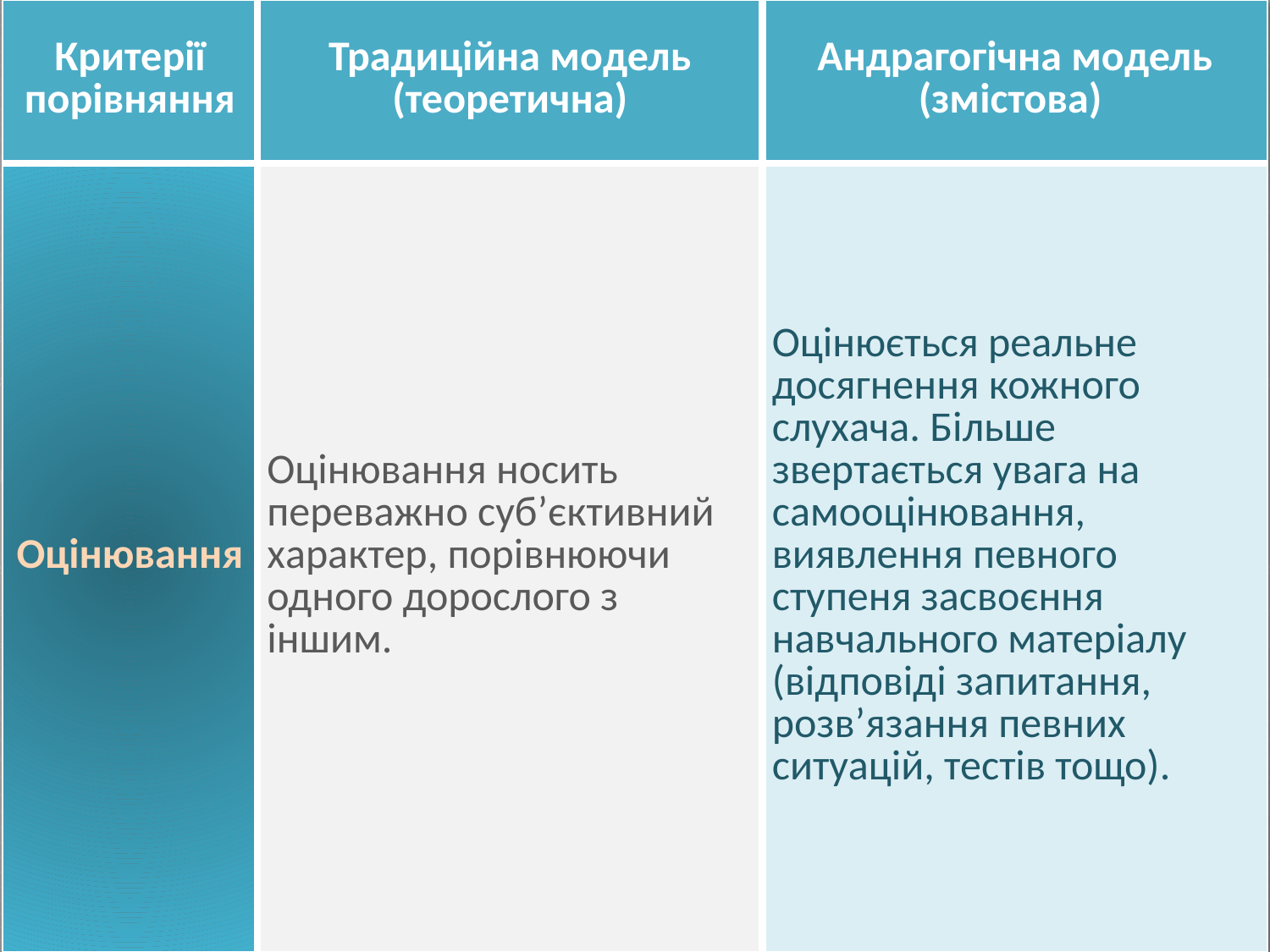

| Критерії порівняння | Традиційна модель (теоретична) | Андрагогічна модель (змістова) |
| --- | --- | --- |
| Оцінювання | Оцінювання носить переважно суб’єктивний характер, порівнюючи одного дорослого з іншим. | Оцінюється реальне досягнення кожного слухача. Більше звертається увага на самооцінювання, виявлення певного ступеня засвоєння навчального матеріалу (відповіді запитання, розв’язання певних ситуацій, тестів тощо). |